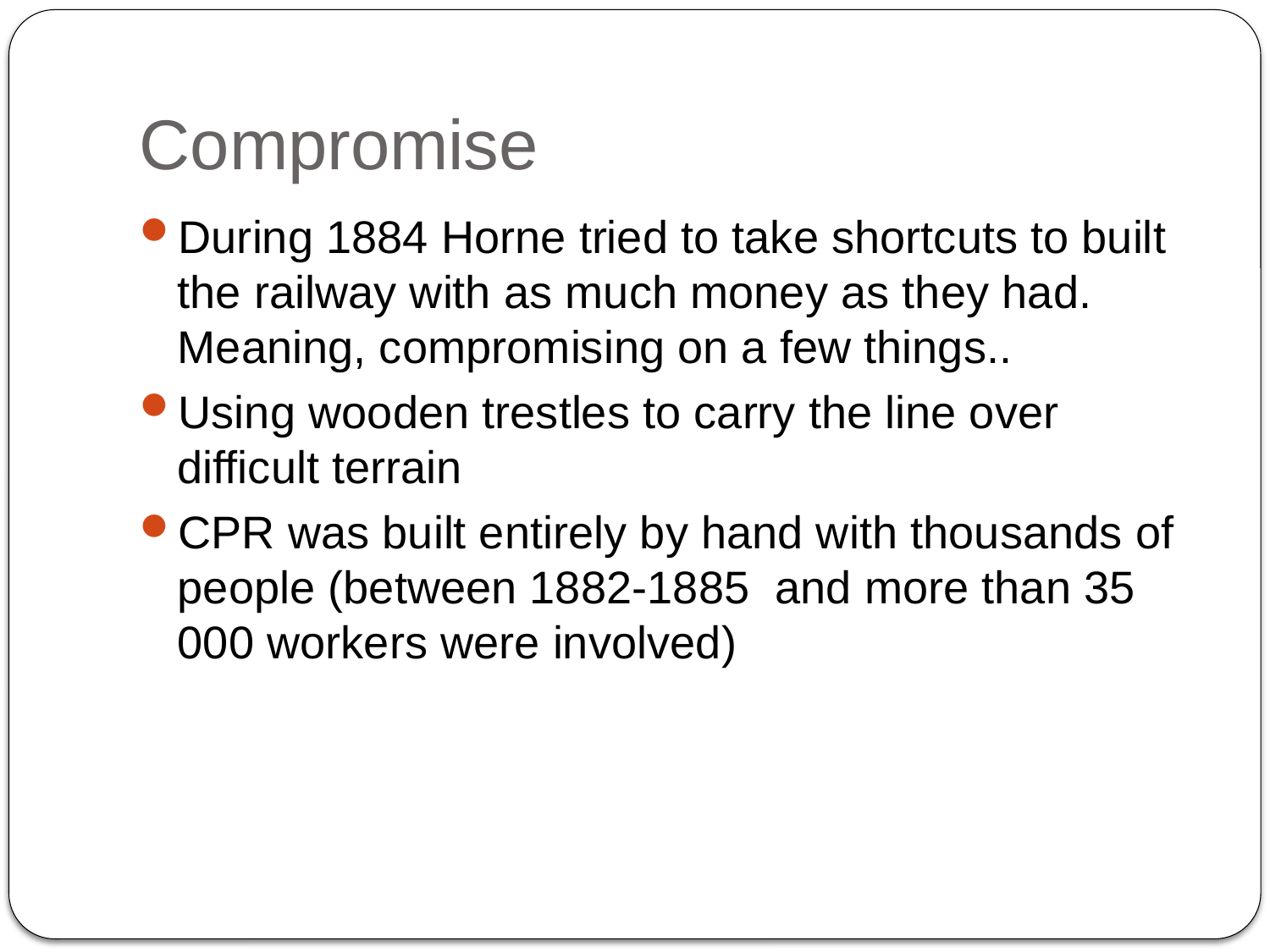

# Compromise
During 1884 Horne tried to take shortcuts to built the railway with as much money as they had. Meaning, compromising on a few things..
Using wooden trestles to carry the line over difficult terrain
CPR was built entirely by hand with thousands of people (between 1882-1885  and more than 35 000 workers were involved)